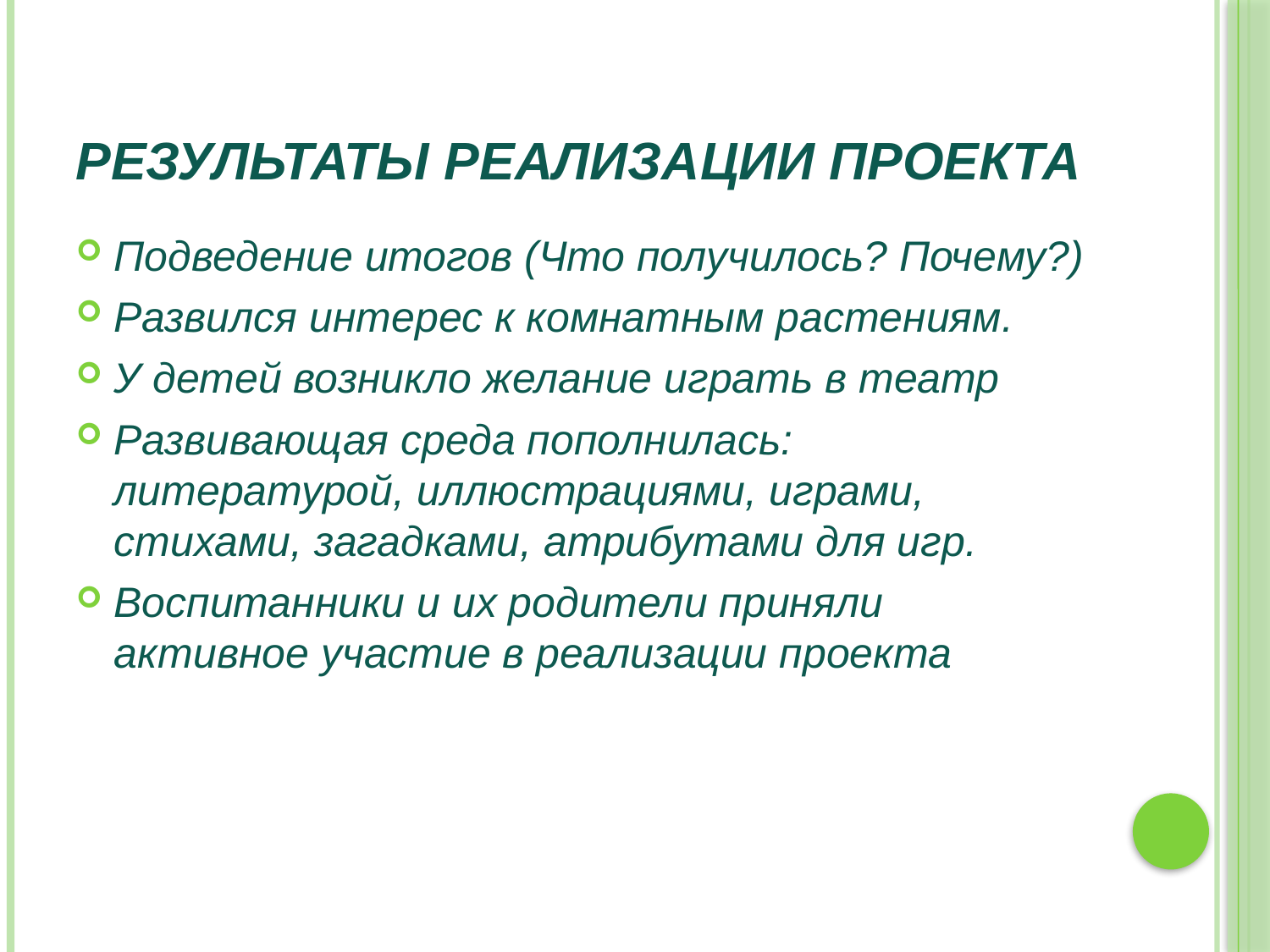

# Результаты реализации проекта
Подведение итогов (Что получилось? Почему?)
Развился интерес к комнатным растениям.
У детей возникло желание играть в театр
Развивающая среда пополнилась: литературой, иллюстрациями, играми, стихами, загадками, атрибутами для игр.
Воспитанники и их родители приняли активное участие в реализации проекта